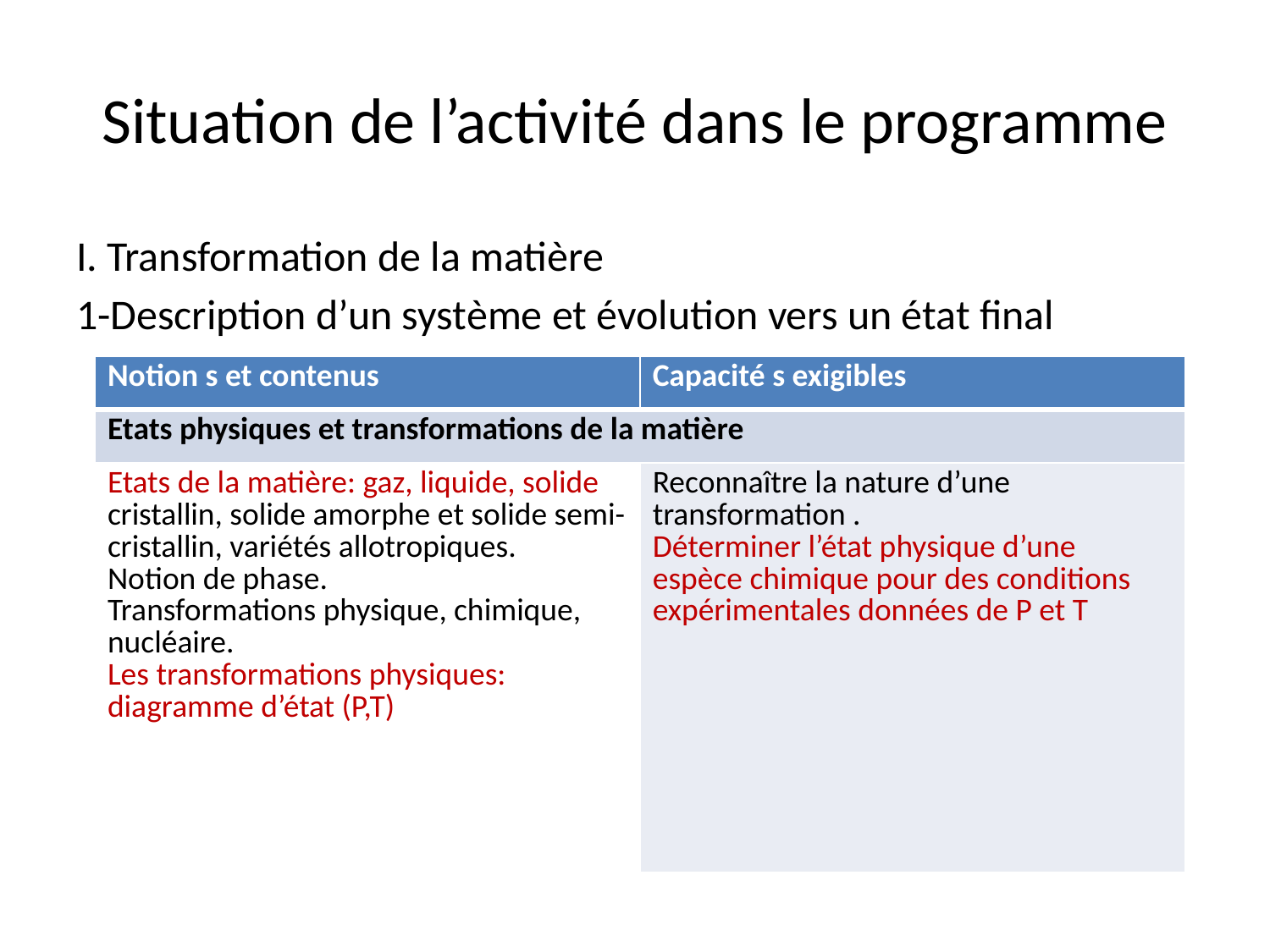

# Situation de l’activité dans le programme
I. Transformation de la matière
1-Description d’un système et évolution vers un état final
| Notion s et contenus | Capacité s exigibles |
| --- | --- |
| Etats physiques et transformations de la matière |  |
| Etats de la matière: gaz, liquide, solide cristallin, solide amorphe et solide semi-cristallin, variétés allotropiques. Notion de phase. Transformations physique, chimique, nucléaire. Les transformations physiques: diagramme d’état (P,T) | Reconnaître la nature d’une transformation . Déterminer l’état physique d’une espèce chimique pour des conditions expérimentales données de P et T |